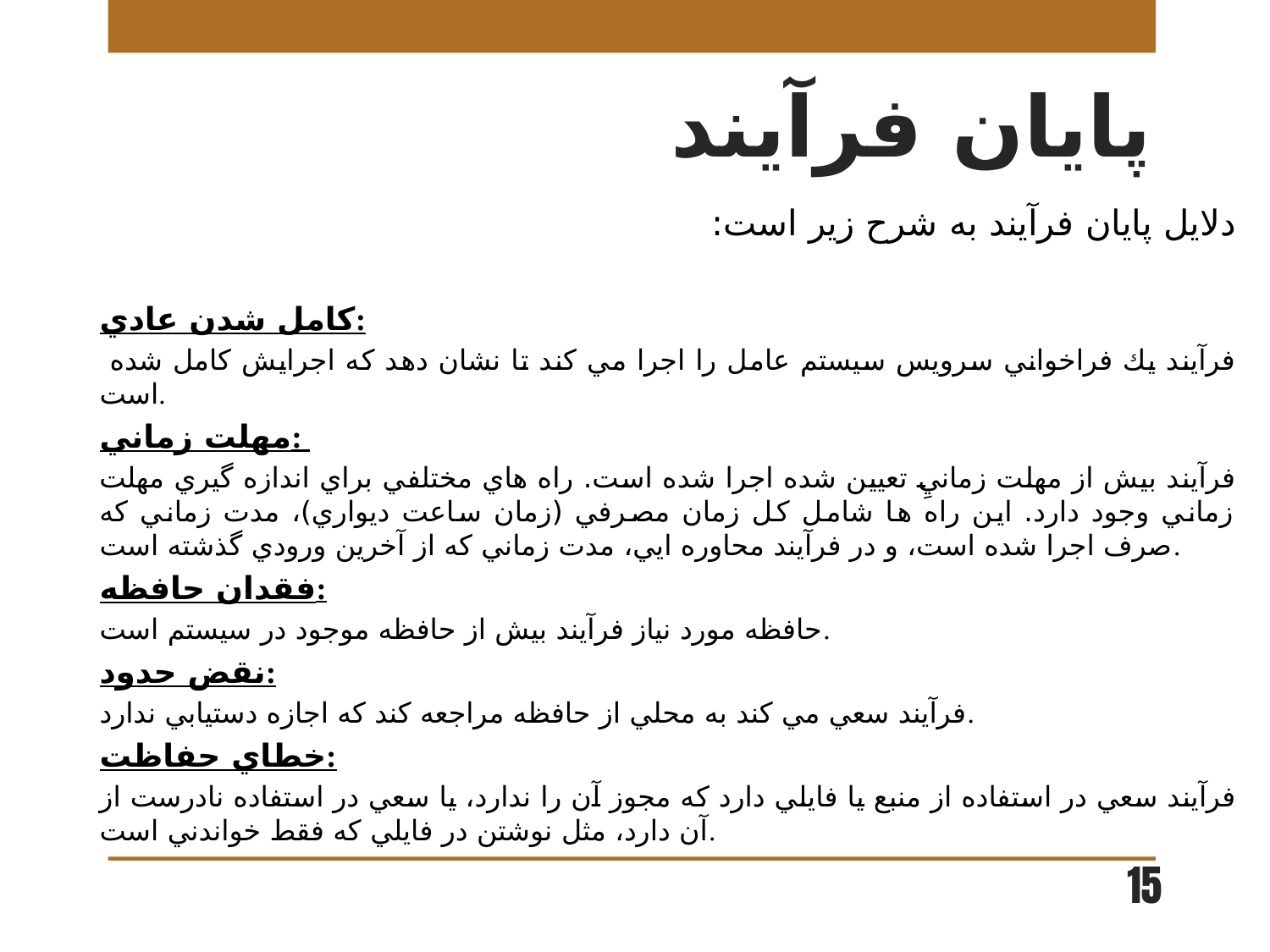

# پايان فرآيند
دلايل پايان فرآيند به شرح زیر است:

كامل شدن عادي:
 فرآيند يك فراخواني سرويس سيستم عامل را اجرا مي كند تا نشان دهد كه اجرايش كامل شده است.
مهلت زماني:
فرآيند بيش از مهلت زمانيِ تعيين شده اجرا شده است. راه هاي مختلفي براي اندازه گيري مهلت زماني وجود دارد. اين راه ها شامل كل زمان مصرفي (زمان ساعت ديواري)، مدت زماني كه صرف اجرا شده است، و در فرآيند محاوره ايي، مدت زماني كه از آخرين ورودي گذشته است.
فقدان حافظه:
حافظه مورد نياز فرآيند بيش از حافظه موجود در سيستم است.
نقض حدود:
فرآيند سعي مي كند به محلي از حافظه مراجعه كند كه اجازه دستيابي ندارد.
خطاي حفاظت:
فرآيند سعي در استفاده از منبع يا فايلي دارد كه مجوز آن را ندارد، يا سعي در استفاده نادرست از آن دارد، مثل نوشتن در فايلي كه فقط خواندني است.
15